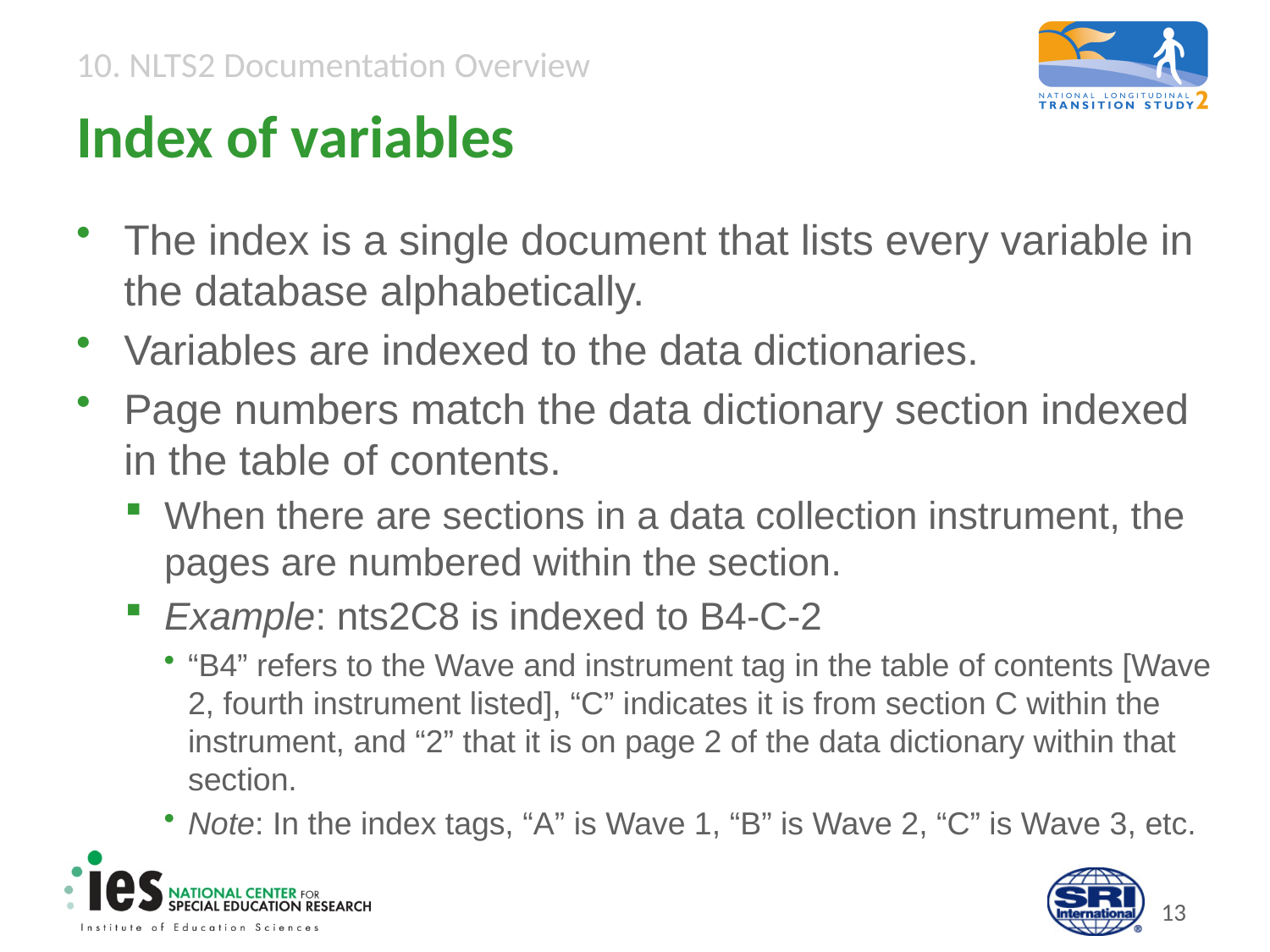

# Index of variables
The index is a single document that lists every variable in the database alphabetically.
Variables are indexed to the data dictionaries.
Page numbers match the data dictionary section indexed in the table of contents.
When there are sections in a data collection instrument, the pages are numbered within the section.
Example: nts2C8 is indexed to B4-C-2
“B4” refers to the Wave and instrument tag in the table of contents [Wave 2, fourth instrument listed], “C” indicates it is from section C within the instrument, and “2” that it is on page 2 of the data dictionary within that section.
Note: In the index tags, “A” is Wave 1, “B” is Wave 2, “C” is Wave 3, etc.
13